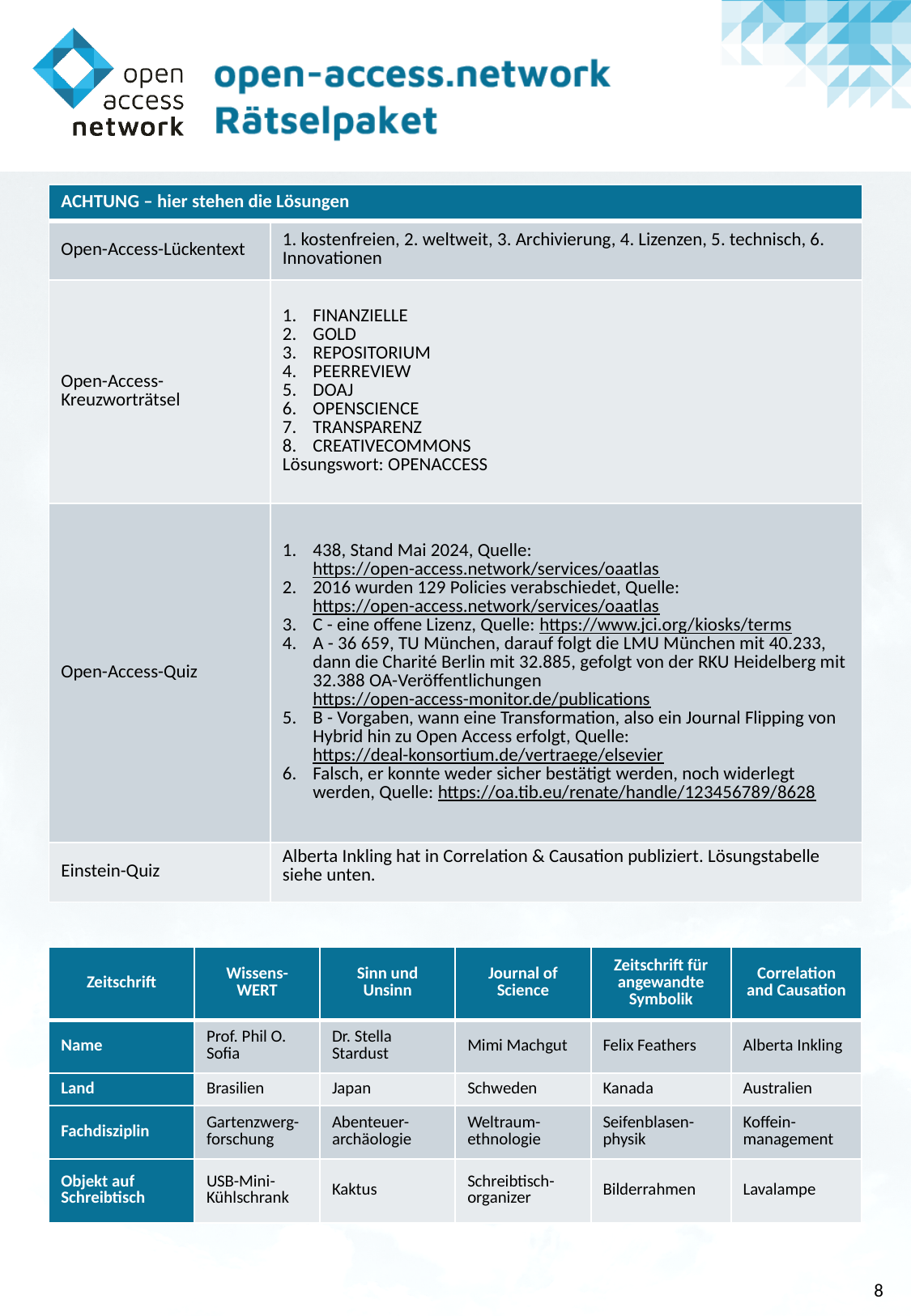

| ACHTUNG – hier stehen die Lösungen |  |
| --- | --- |
| Open-Access-Lückentext | 1. kostenfreien, 2. weltweit, 3. Archivierung, 4. Lizenzen, 5. technisch, 6. Innovationen |
| Open-Access-Kreuzworträtsel | FINANZIELLE GOLD REPOSITORIUM PEERREVIEW DOAJ OPENSCIENCE TRANSPARENZ CREATIVECOMMONS Lösungswort: OPENACCESS |
| Open-Access-Quiz | 438, Stand Mai 2024, Quelle: https://open-access.network/services/oaatlas 2016 wurden 129 Policies verabschiedet, Quelle: https://open-access.network/services/oaatlas C - eine offene Lizenz, Quelle: https://www.jci.org/kiosks/terms A - 36 659, TU München, darauf folgt die LMU München mit 40.233, dann die Charité Berlin mit 32.885, gefolgt von der RKU Heidelberg mit 32.388 OA-Veröffentlichungen https://open-access-monitor.de/publications B - Vorgaben, wann eine Transformation, also ein Journal Flipping von Hybrid hin zu Open Access erfolgt, Quelle: https://deal-konsortium.de/vertraege/elsevier Falsch, er konnte weder sicher bestätigt werden, noch widerlegt werden, Quelle: https://oa.tib.eu/renate/handle/123456789/8628 |
| Einstein-Quiz | Alberta Inkling hat in Correlation & Causation publiziert. Lösungstabelle siehe unten. |
| Zeitschrift | Wissens-WERT | Sinn und Unsinn | Journal of Science | Zeitschrift für angewandte Symbolik | Correlation and Causation |
| --- | --- | --- | --- | --- | --- |
| Name | Prof. Phil O. Sofia | Dr. Stella Stardust | Mimi Machgut | Felix Feathers | Alberta Inkling |
| Land | Brasilien | Japan | Schweden | Kanada | Australien |
| Fachdisziplin | Gartenzwerg-forschung | Abenteuer-archäologie | Weltraum-ethnologie | Seifenblasen-physik | Koffein-management |
| Objekt auf Schreibtisch | USB-Mini-Kühlschrank | Kaktus | Schreibtisch-organizer | Bilderrahmen | Lavalampe |
8